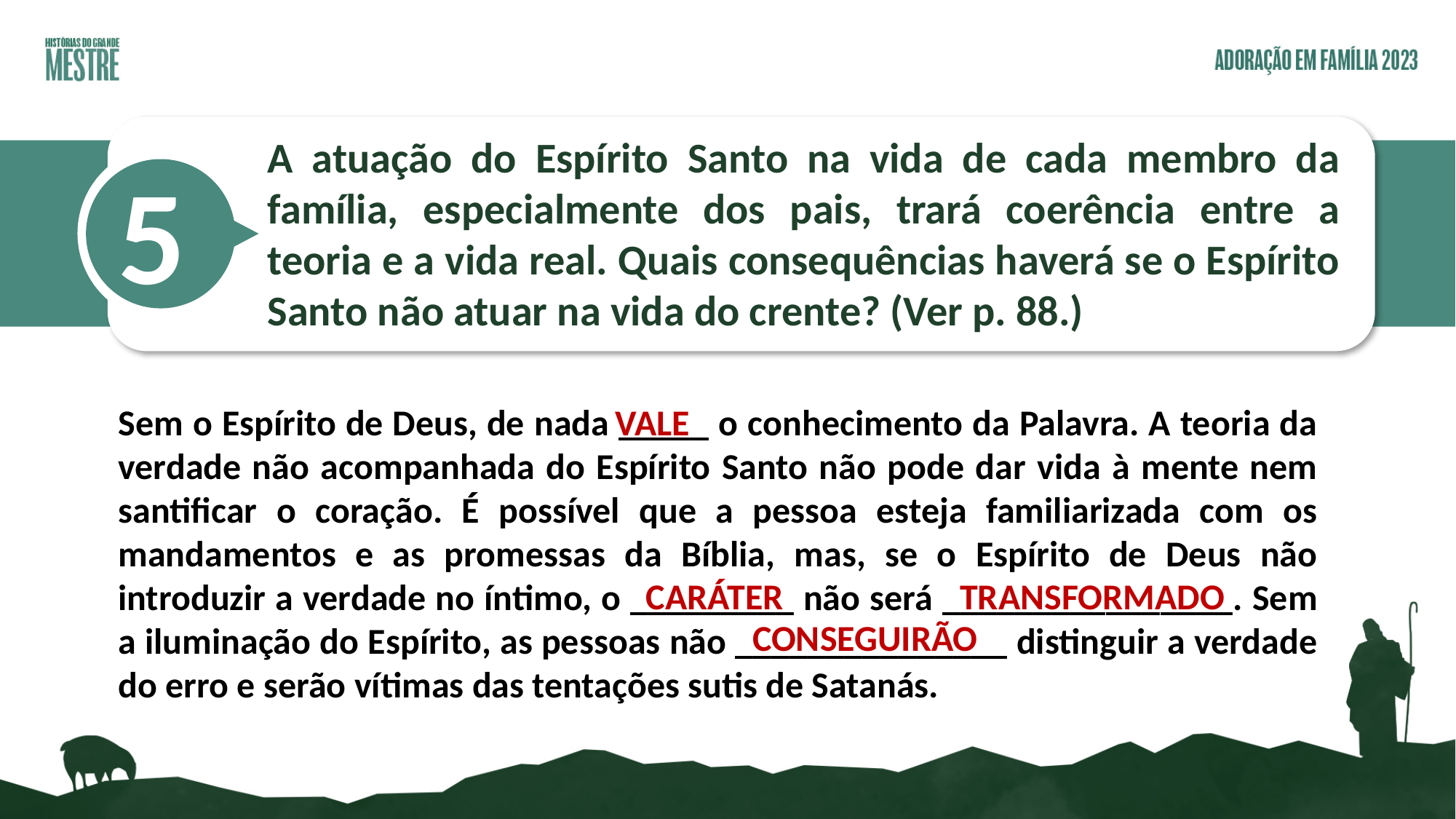

A atuação do Espírito Santo na vida de cada membro da família, especialmente dos pais, trará coerência entre a teoria e a vida real. Quais consequências haverá se o Espírito Santo não atuar na vida do crente? (Ver p. 88.)
5
Sem o Espírito de Deus, de nada _____ o conhecimento da Palavra. A teoria da verdade não acompanhada do Espírito Santo não pode dar vida à mente nem santificar o coração. É possível que a pessoa esteja familiarizada com os mandamentos e as promessas da Bíblia, mas, se o Espírito de Deus não introduzir a verdade no íntimo, o _________ não será ________________. Sem a iluminação do Espírito, as pessoas não _______________ distinguir a verdade do erro e serão vítimas das tentações sutis de Satanás.
VALE
TRANSFORMADO
CARÁTER
CONSEGUIRÃO